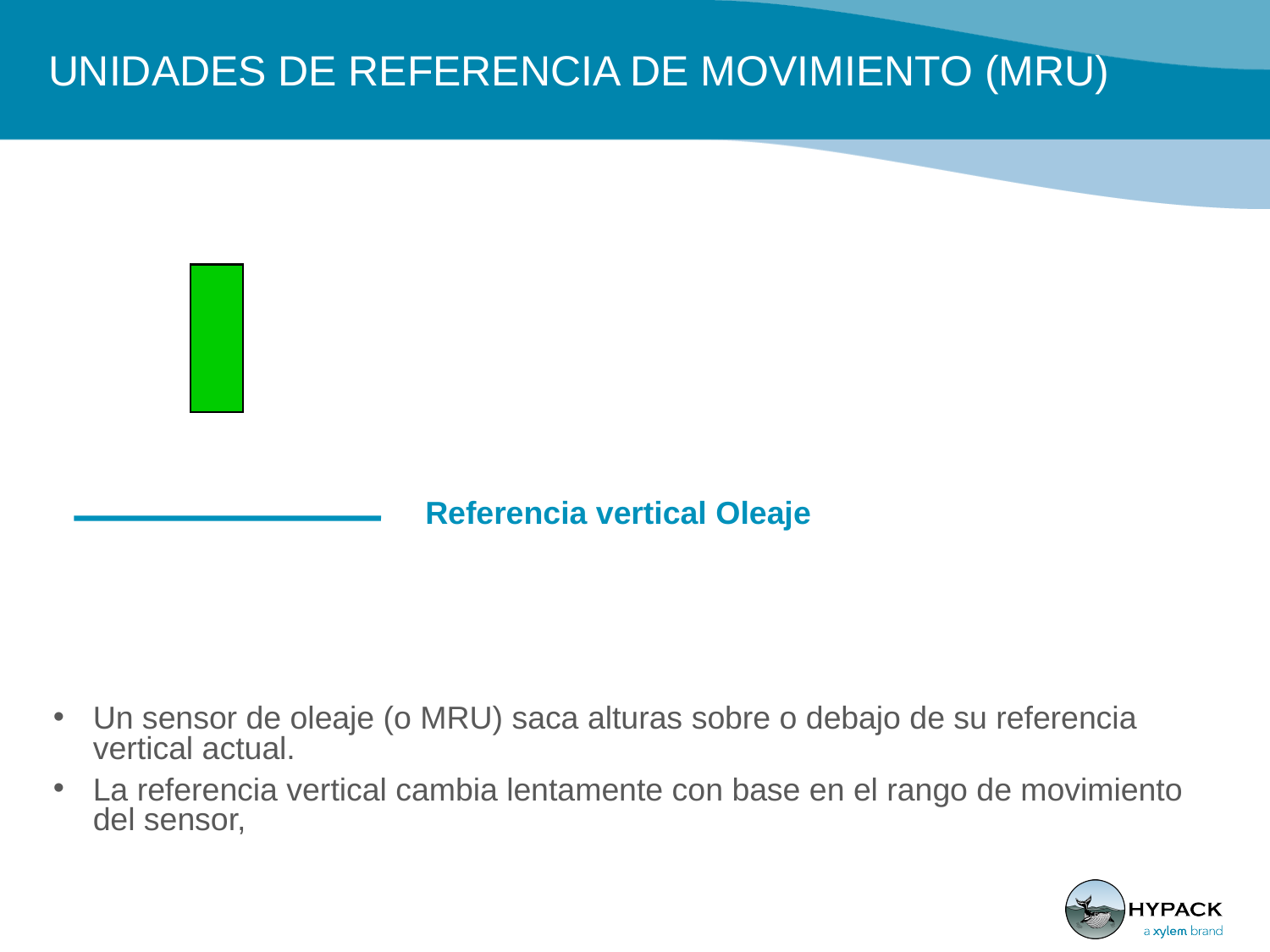

# UNIDADES DE REFERENCIA DE MOVIMIENTO (MRU)

Referencia vertical Oleaje

Un sensor de oleaje (o MRU) saca alturas sobre o debajo de su referencia vertical actual.
La referencia vertical cambia lentamente con base en el rango de movimiento del sensor,